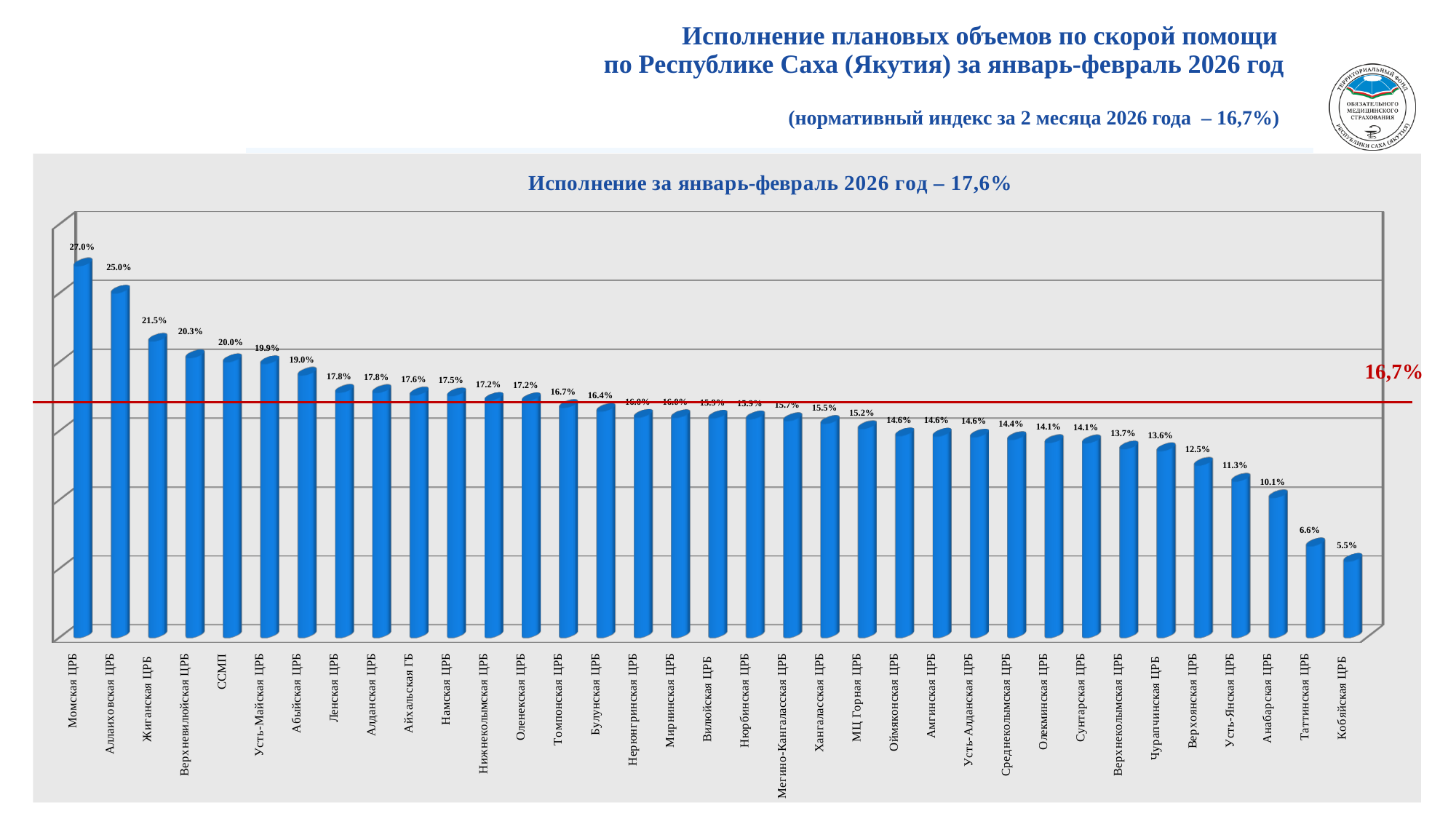

# Исполнение плановых объемов по скорой помощи по Республике Саха (Якутия) за январь-февраль 2026 год (нормативный индекс за 2 месяца 2026 года  – 16,7%)

[unsupported chart]

16,7%